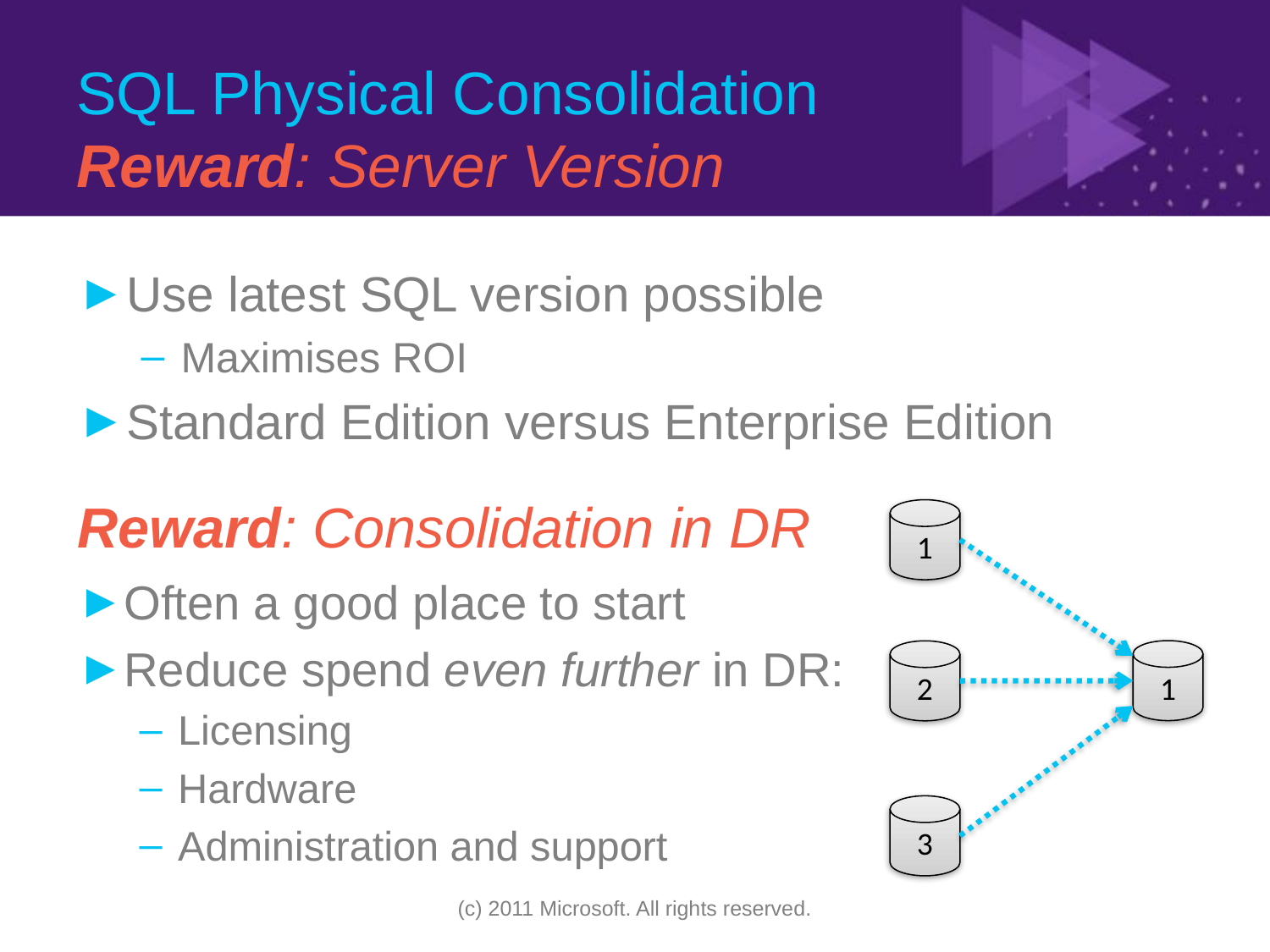

# SQL Physical Consolidation Reward: Server Version
Use latest SQL version possible
Maximises ROI
Standard Edition versus Enterprise Edition

Reward: Consolidation in DR
1
Often a good place to start
Reduce spend even further in DR:
Licensing
Hardware
Administration and support

1
2
3
(c) 2011 Microsoft. All rights reserved.